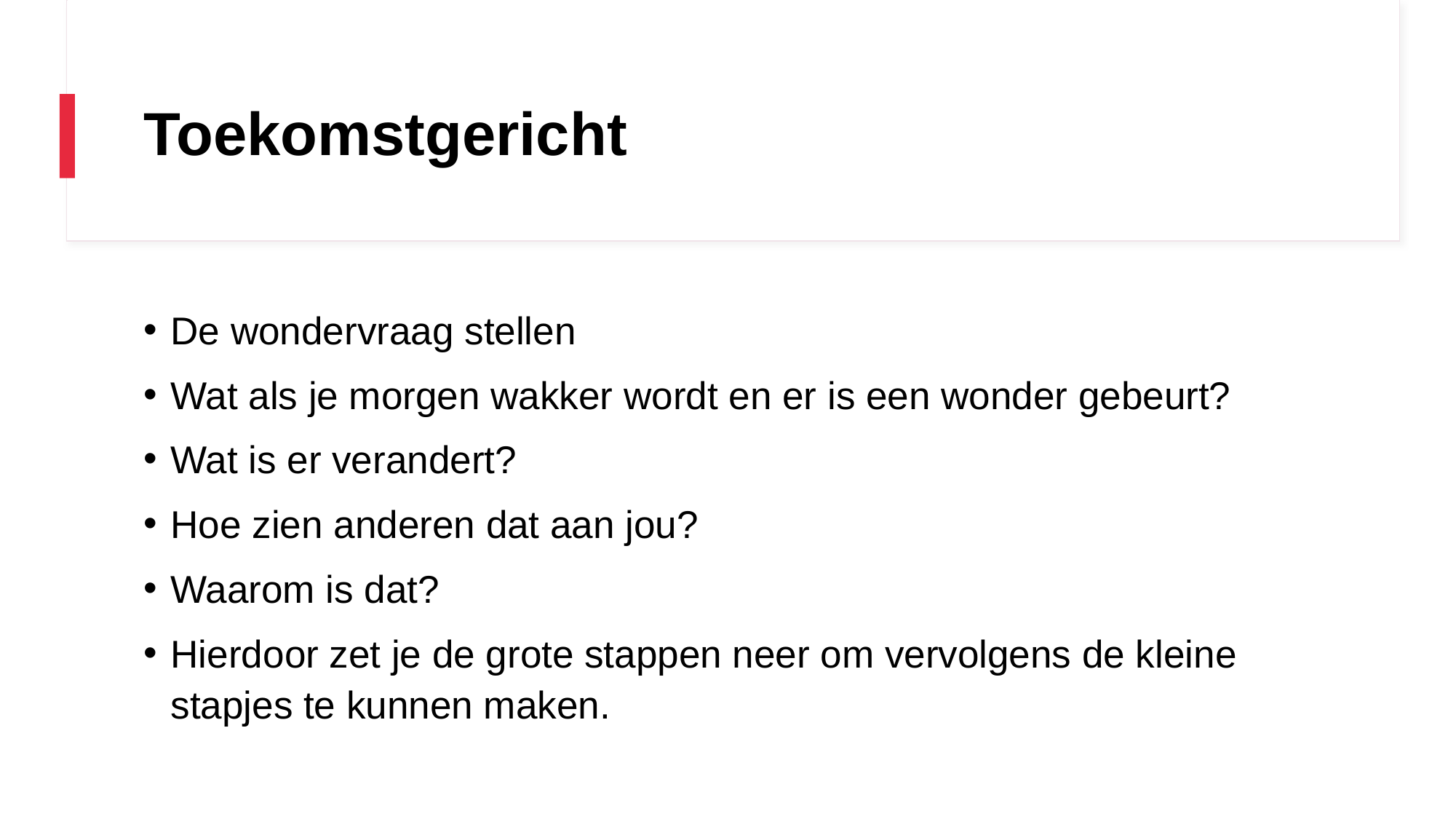

# Toekomstgericht
De wondervraag stellen
Wat als je morgen wakker wordt en er is een wonder gebeurt?
Wat is er verandert?
Hoe zien anderen dat aan jou?
Waarom is dat?
Hierdoor zet je de grote stappen neer om vervolgens de kleine stapjes te kunnen maken.